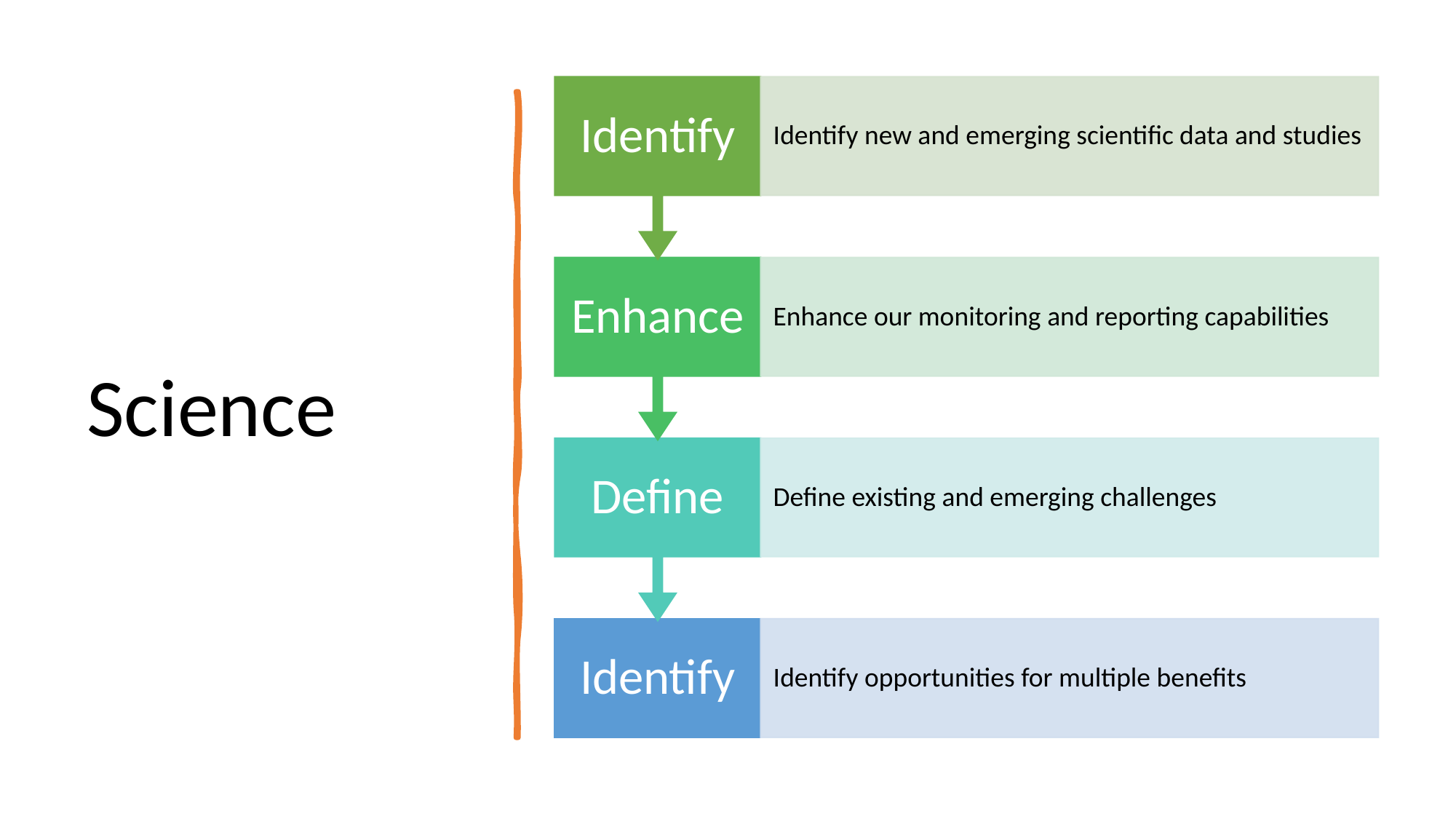

Identify
Identify opportunities for multiple benefits
Define
Define existing and emerging challenges
Enhance
Enhance our monitoring and reporting capabilities
Identify
Identify new and emerging scientific data and studies
# Science